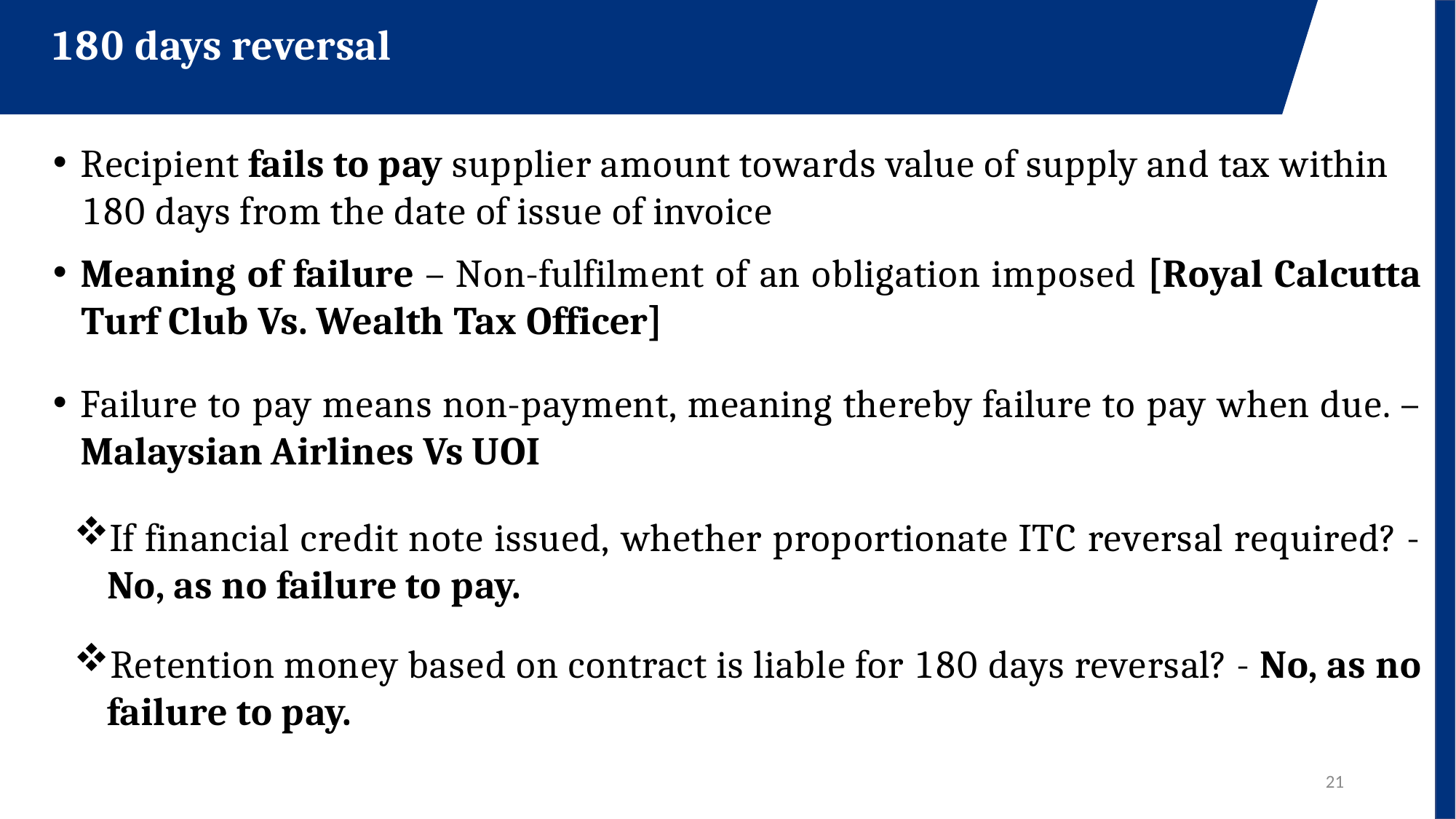

180 days reversal
Recipient fails to pay supplier amount towards value of supply and tax within 180 days from the date of issue of invoice
Meaning of failure – Non-fulfilment of an obligation imposed [Royal Calcutta Turf Club Vs. Wealth Tax Officer]

Failure to pay means non-payment, meaning thereby failure to pay when due. – Malaysian Airlines Vs UOI

If financial credit note issued, whether proportionate ITC reversal required? - No, as no failure to pay.

Retention money based on contract is liable for 180 days reversal? - No, as no failure to pay.

21